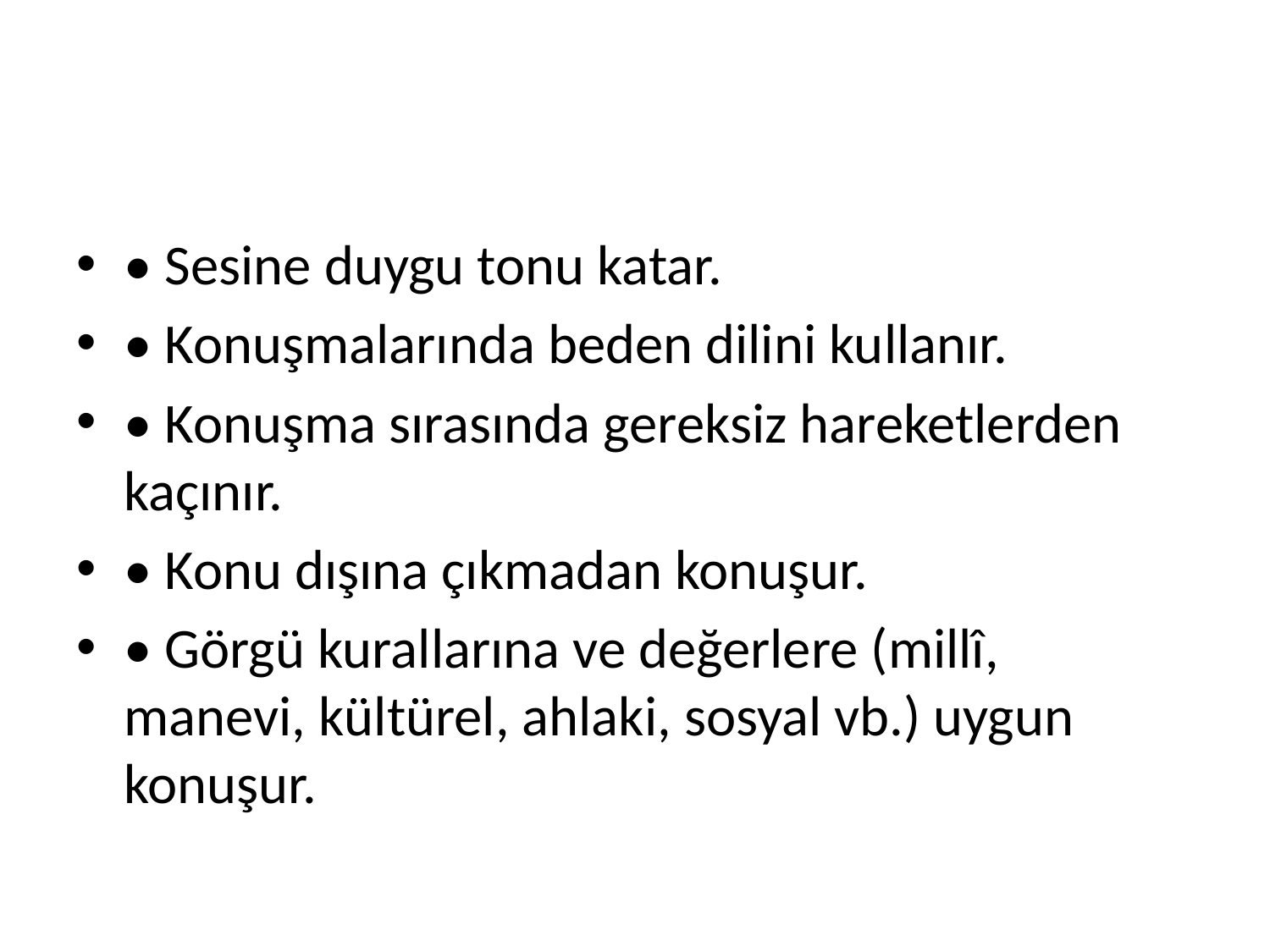

#
• Sesine duygu tonu katar.
• Konuşmalarında beden dilini kullanır.
• Konuşma sırasında gereksiz hareketlerden kaçınır.
• Konu dışına çıkmadan konuşur.
• Görgü kurallarına ve değerlere (millî, manevi, kültürel, ahlaki, sosyal vb.) uygun konuşur.